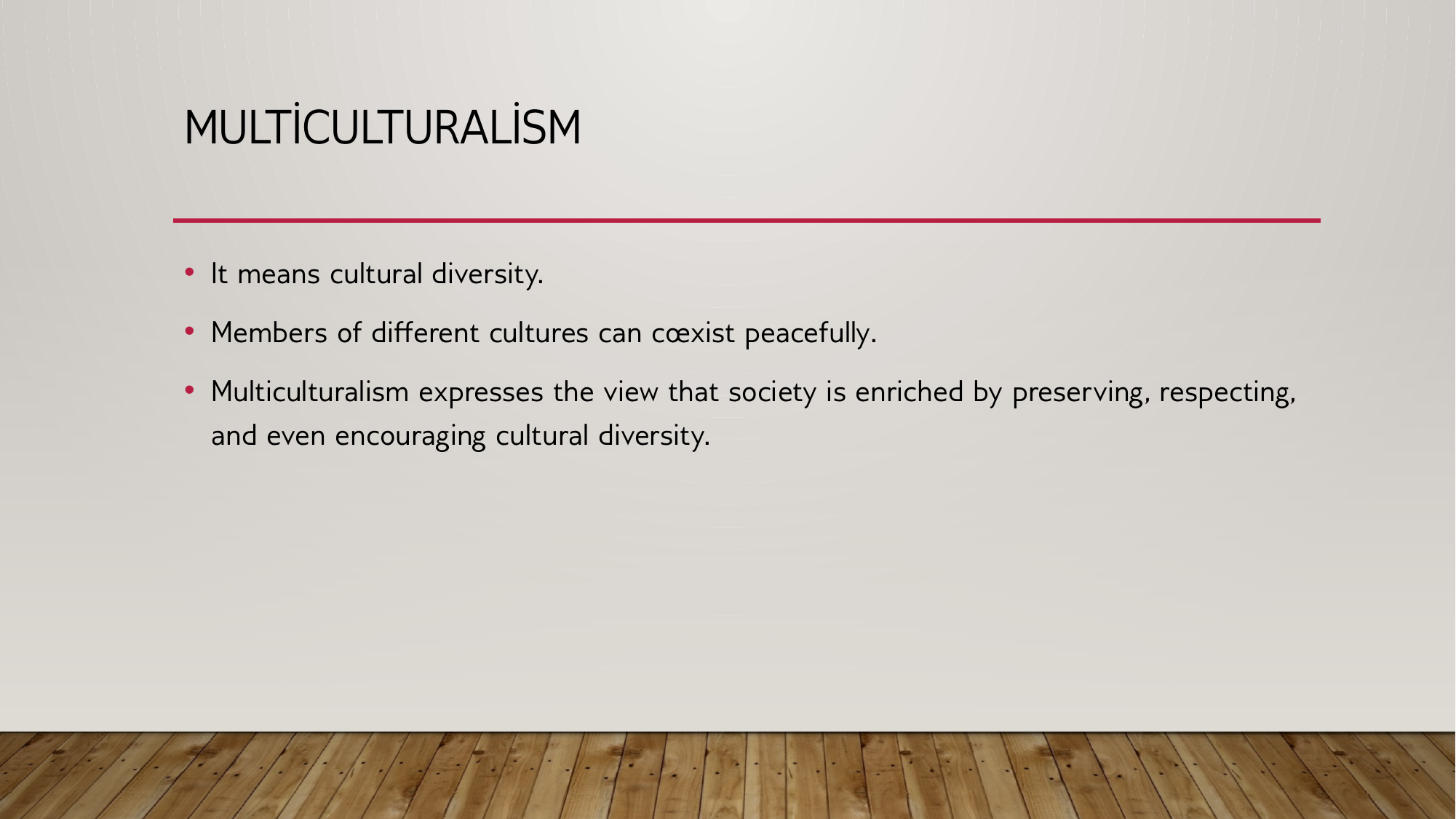

# Multiculturalism
It means cultural diversity.
Members of different cultures can coexist peacefully.
Multiculturalism expresses the view that society is enriched by preserving, respecting, and even encouraging cultural diversity.